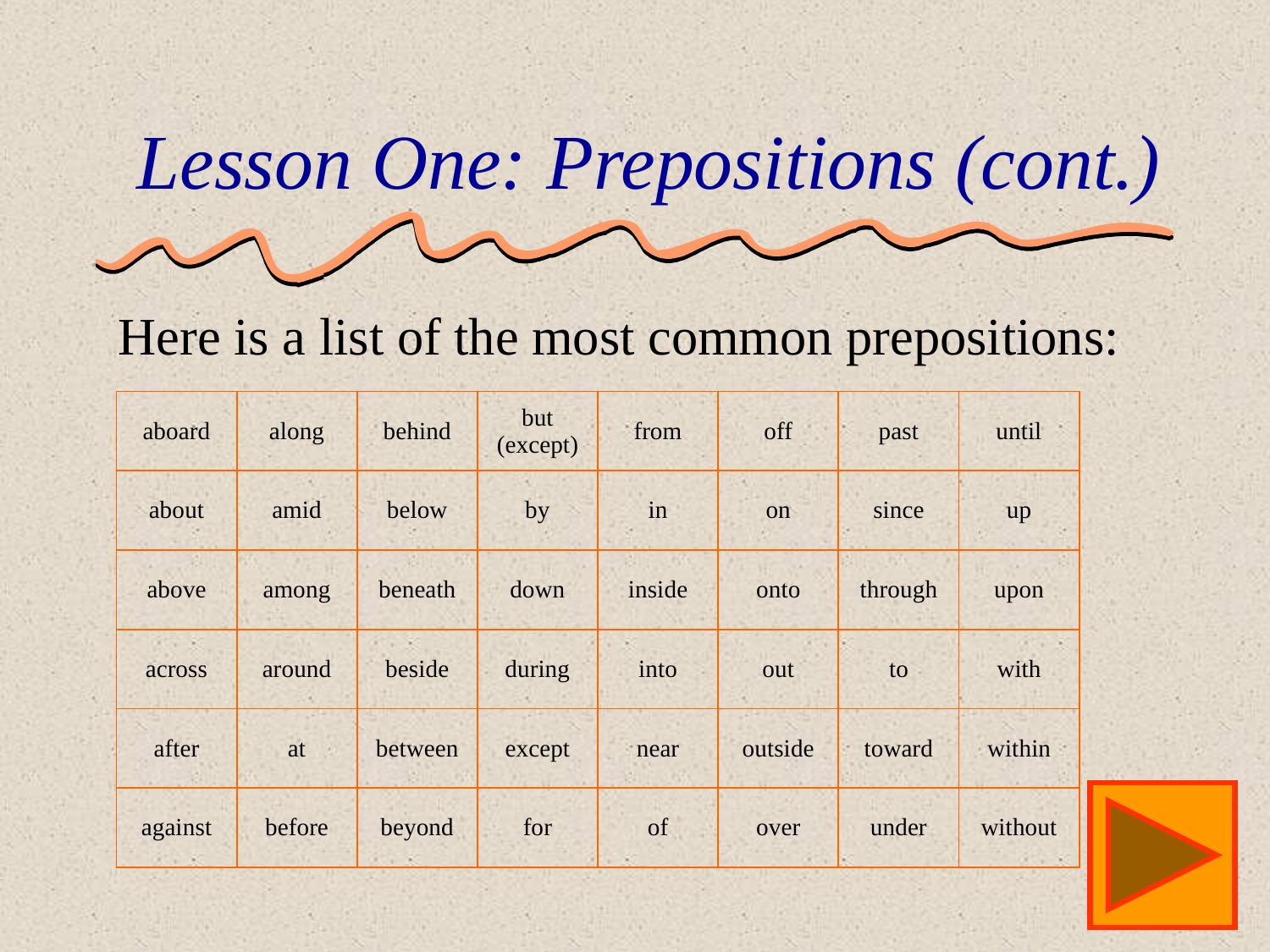

# Lesson One: Prepositions (cont.)
Here is a list of the most common prepositions:
| aboard | along | behind | but (except) | from | off | past | until |
| --- | --- | --- | --- | --- | --- | --- | --- |
| about | amid | below | by | in | on | since | up |
| above | among | beneath | down | inside | onto | through | upon |
| across | around | beside | during | into | out | to | with |
| after | at | between | except | near | outside | toward | within |
| against | before | beyond | for | of | over | under | without |